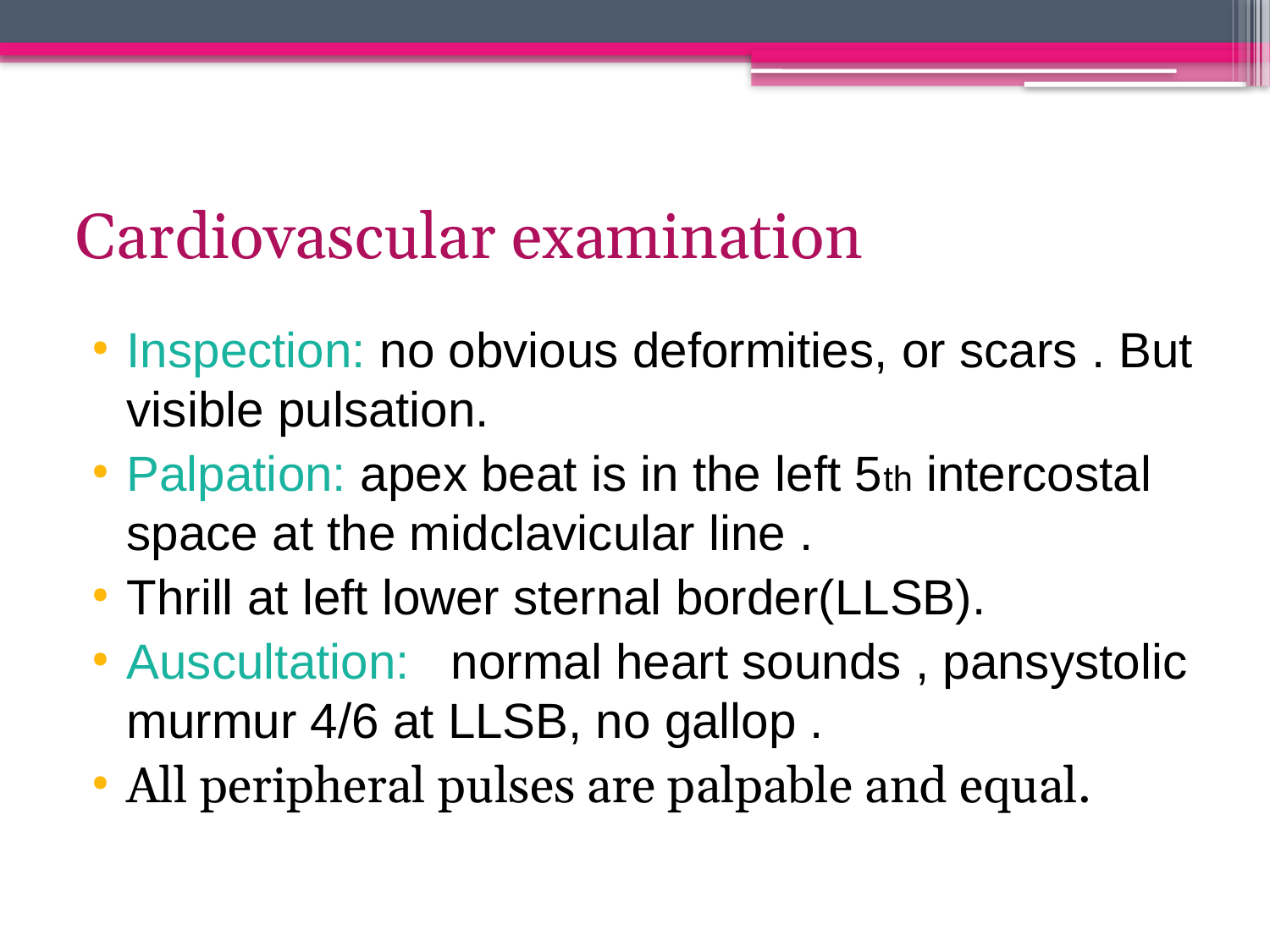

# Cardiovascular examination
Inspection: no obvious deformities, or scars . But  visible pulsation.
Palpation: apex beat is in the left 5th intercostal space at the midclavicular line .
Thrill at left lower sternal border(LLSB).
Auscultation:   normal heart sounds , pansystolic murmur 4/6 at LLSB, no gallop .
All peripheral pulses are palpable and equal.